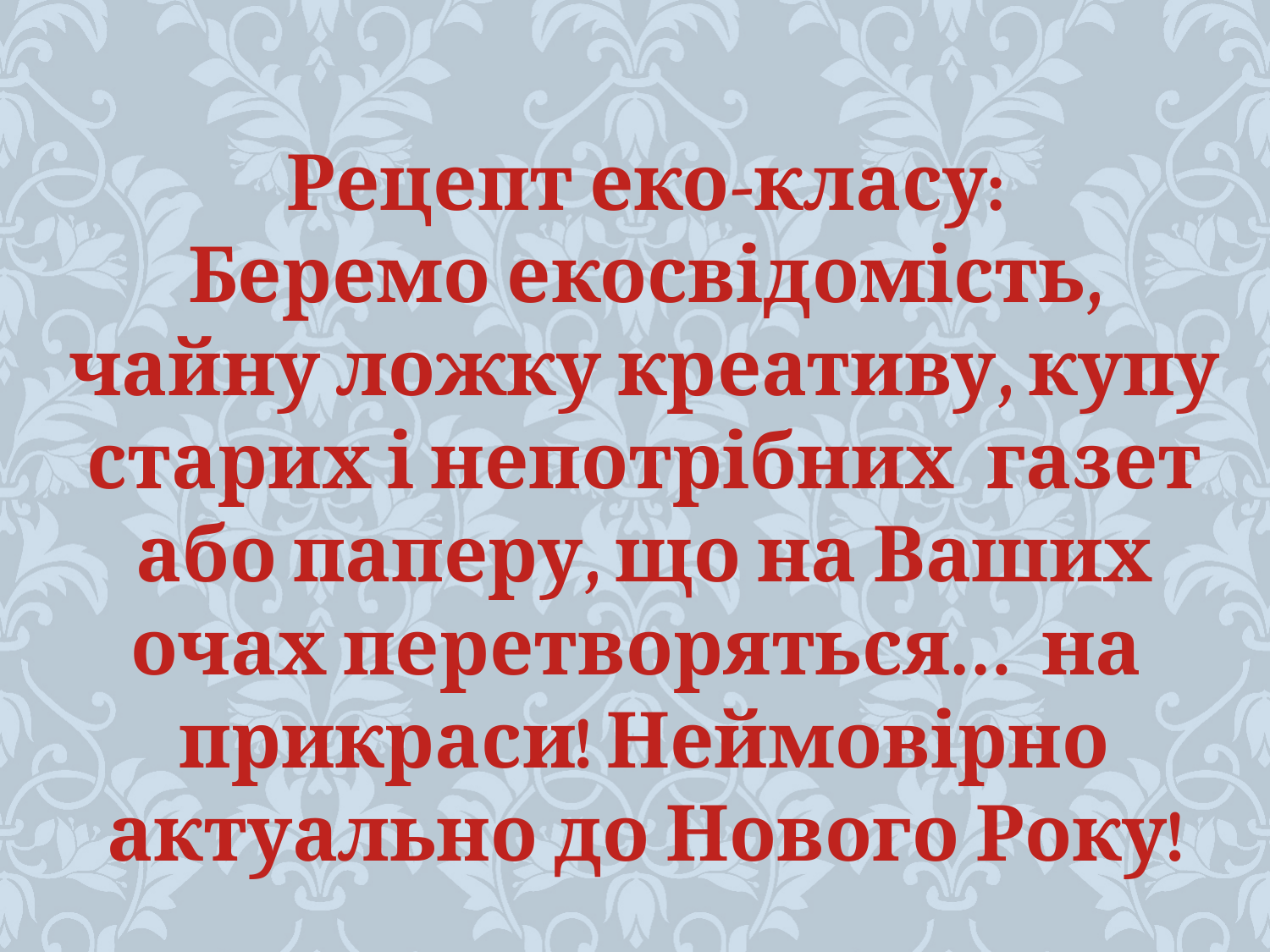

Рецепт еко-класу:
Беремо екосвідомість, чайну ложку креативу, купу старих і непотрібних  газет або паперу, що на Ваших очах перетворяться…  на  прикраси! Неймовірно актуально до Нового Року!